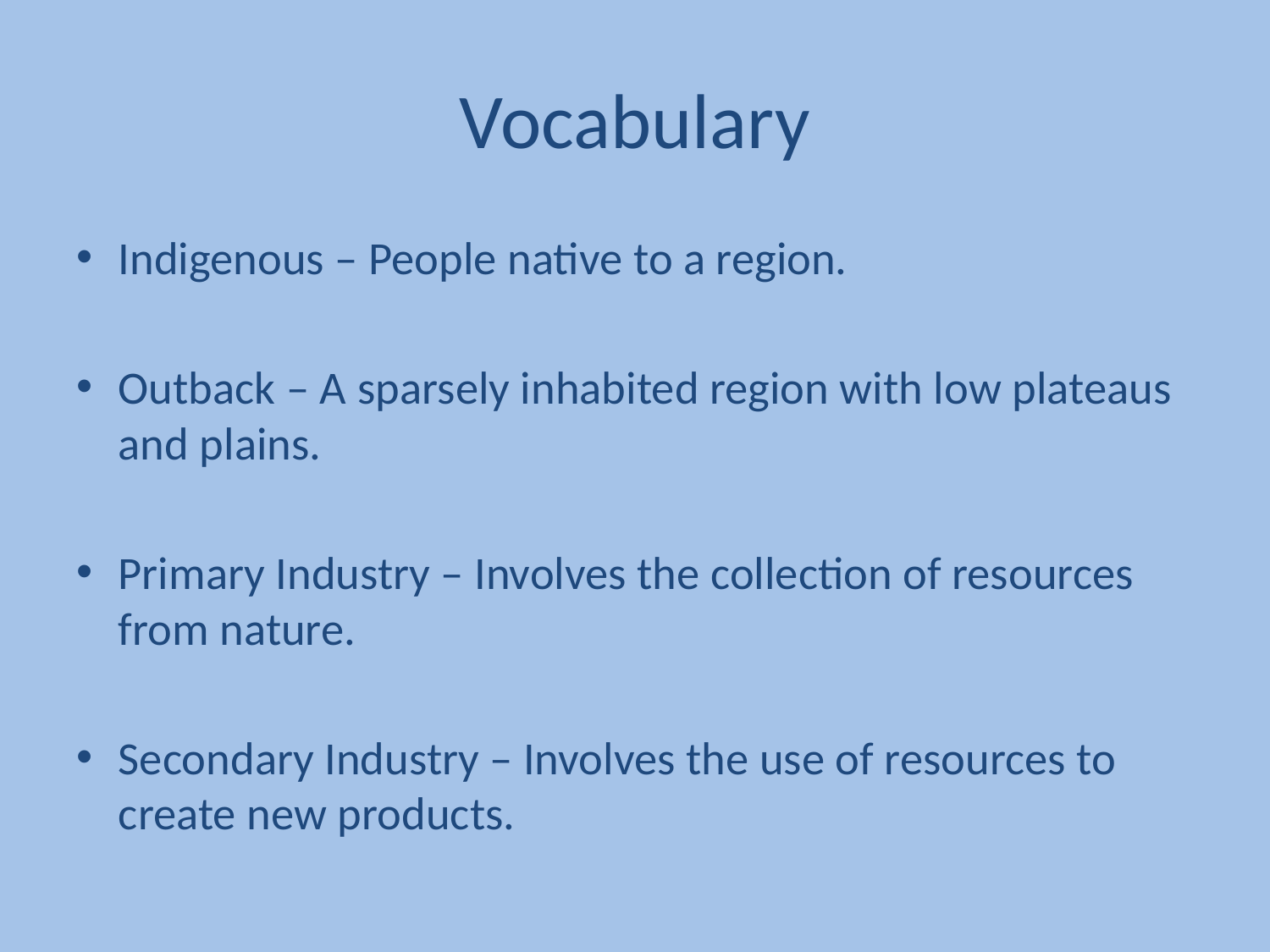

# Vocabulary
Indigenous – People native to a region.

Outback – A sparsely inhabited region with low plateaus and plains.

Primary Industry – Involves the collection of resources from nature.

Secondary Industry – Involves the use of resources to create new products.